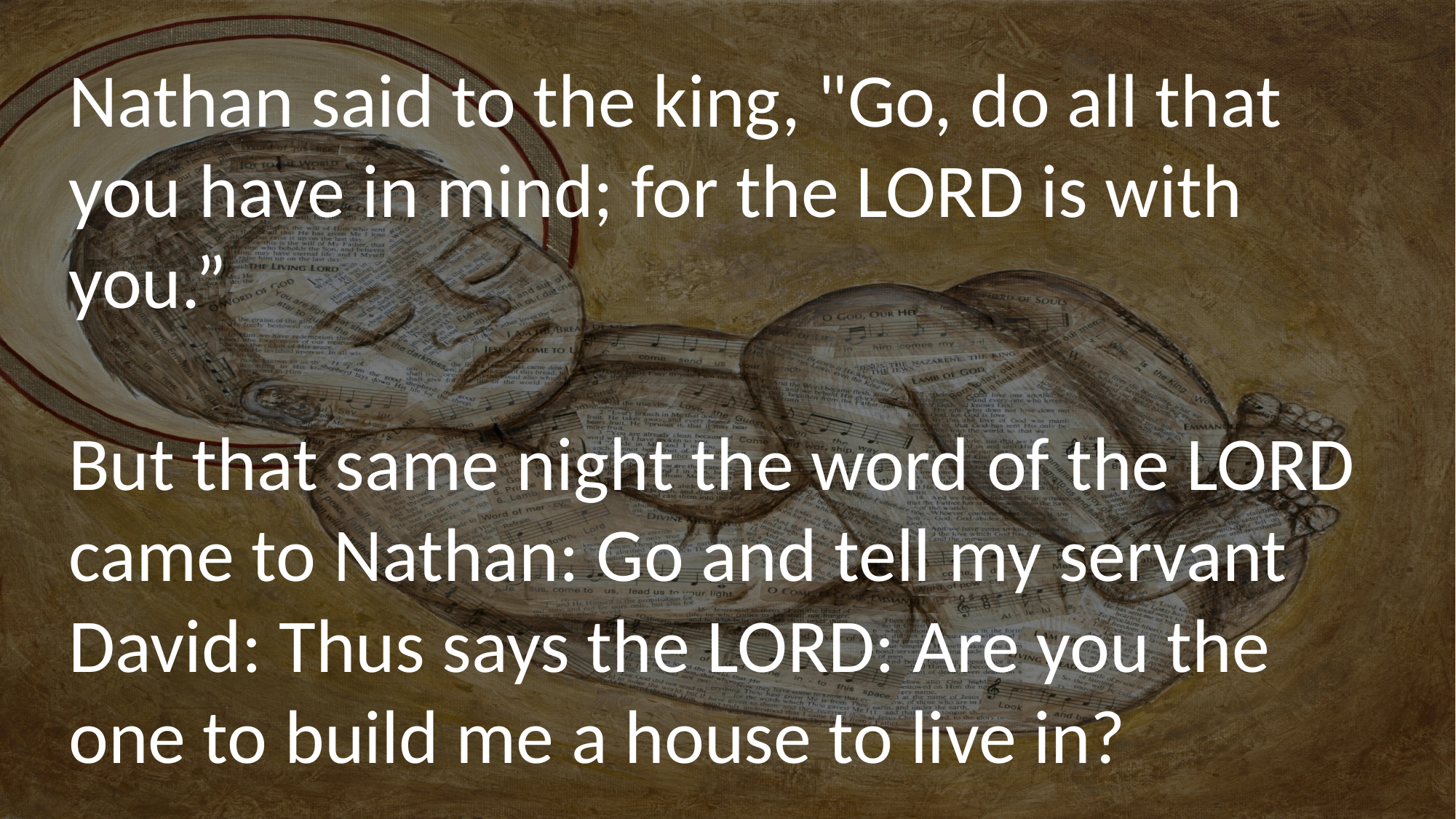

Nathan said to the king, "Go, do all that you have in mind; for the LORD is with you.”

But that same night the word of the LORD came to Nathan: Go and tell my servant David: Thus says the LORD: Are you the one to build me a house to live in?